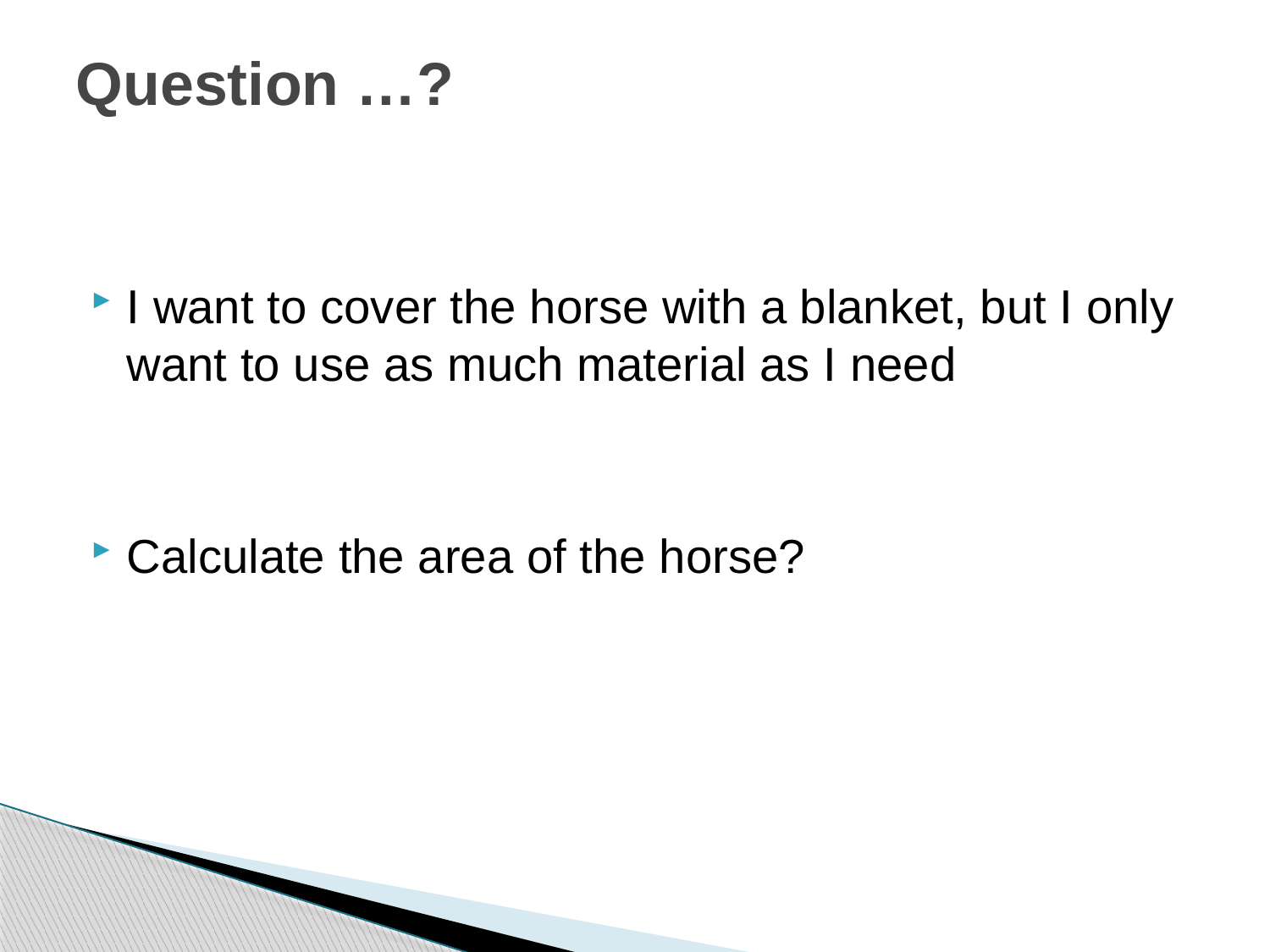

# Question …?

I want to cover the horse with a blanket, but I only want to use as much material as I need

Calculate the area of the horse?